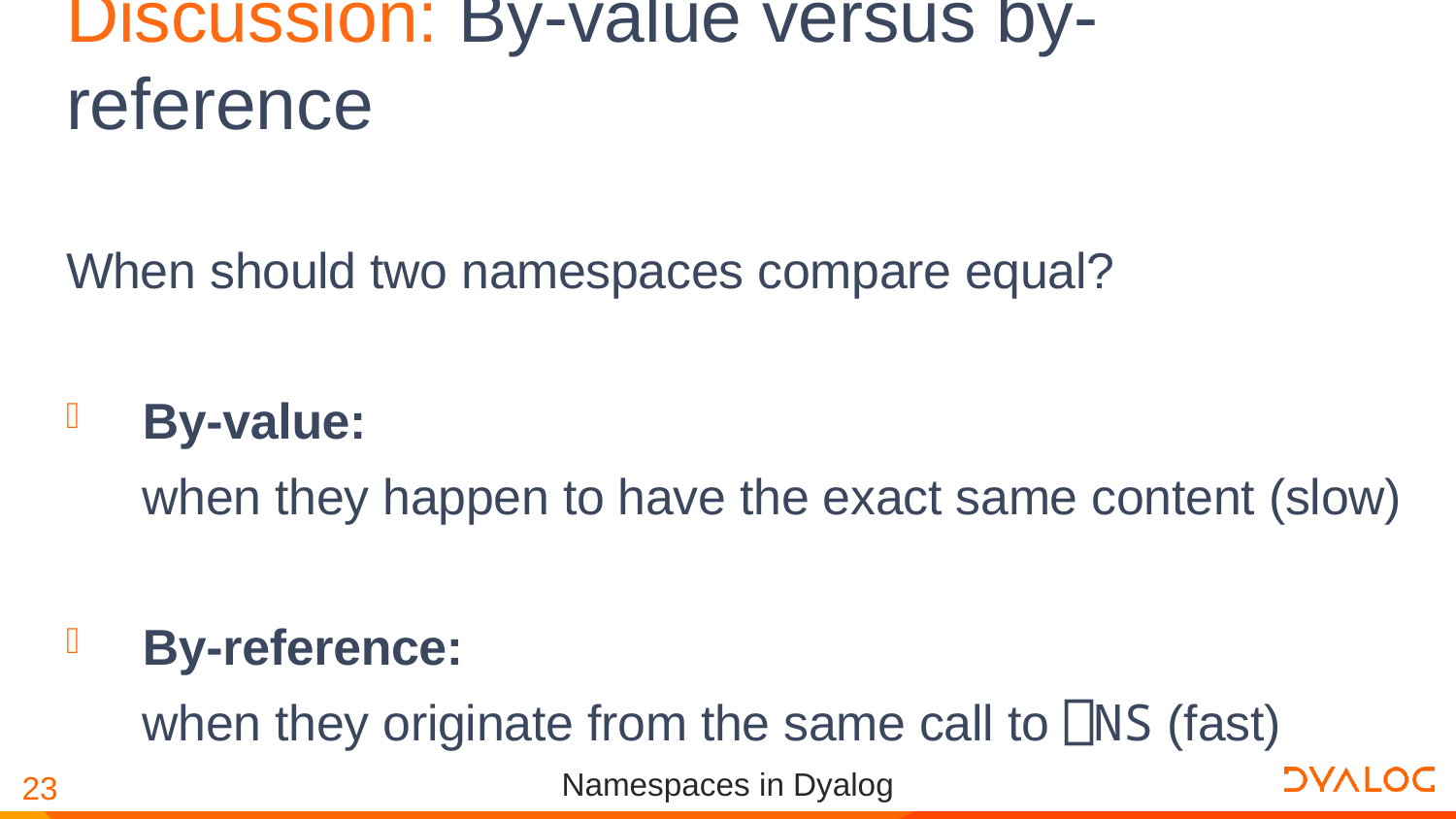

# Discussion: By-value versus by-reference
When should two namespaces compare equal?

By-value:
	when they happen to have the exact same content (slow)

By-reference:
	when they originate from the same call to ⎕NS (fast)